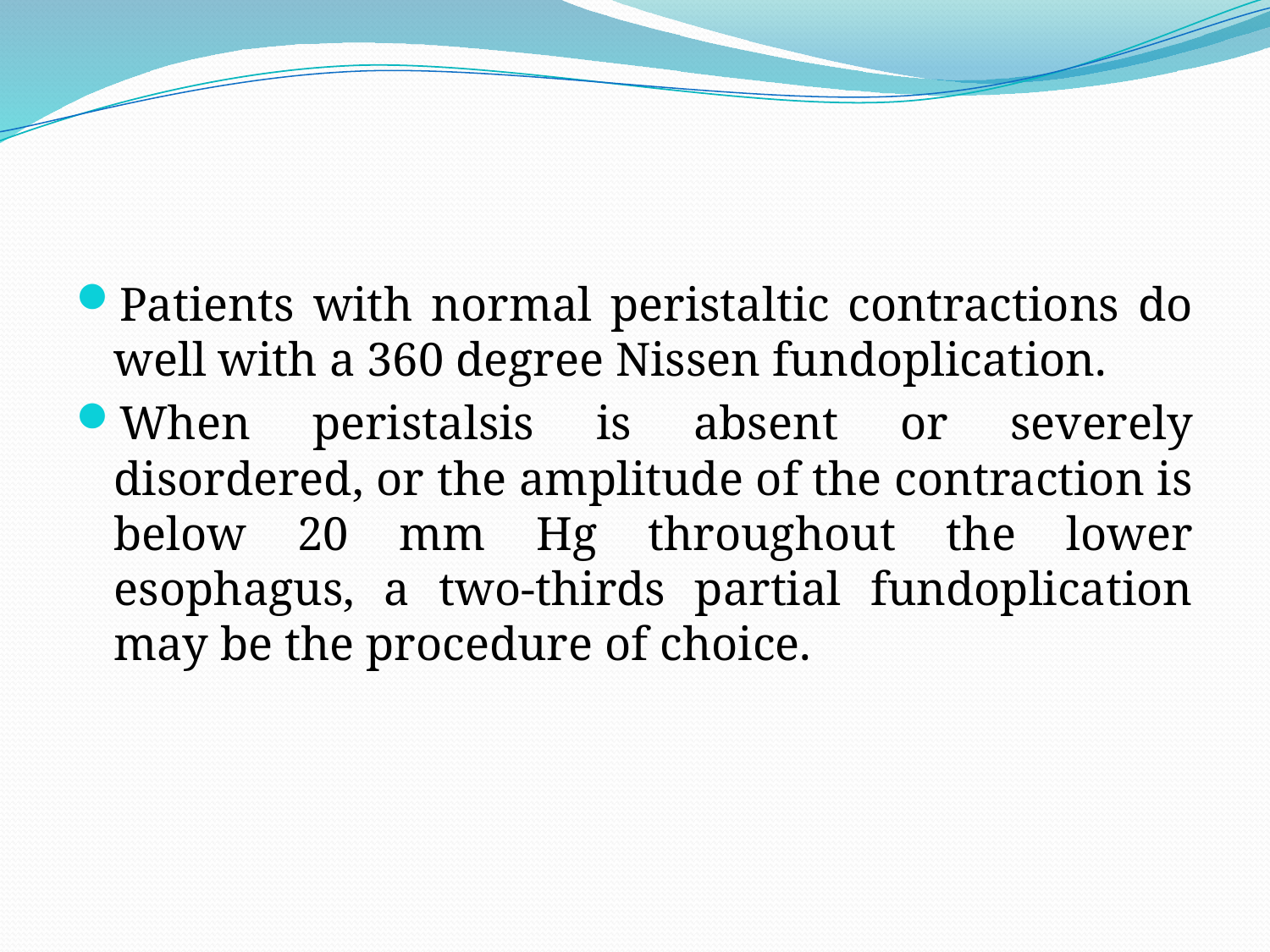

#
Patients with normal peristaltic contractions do well with a 360 degree Nissen fundoplication.
When peristalsis is absent or severely disordered, or the amplitude of the contraction is below 20 mm Hg throughout the lower esophagus, a two-thirds partial fundoplication may be the procedure of choice.